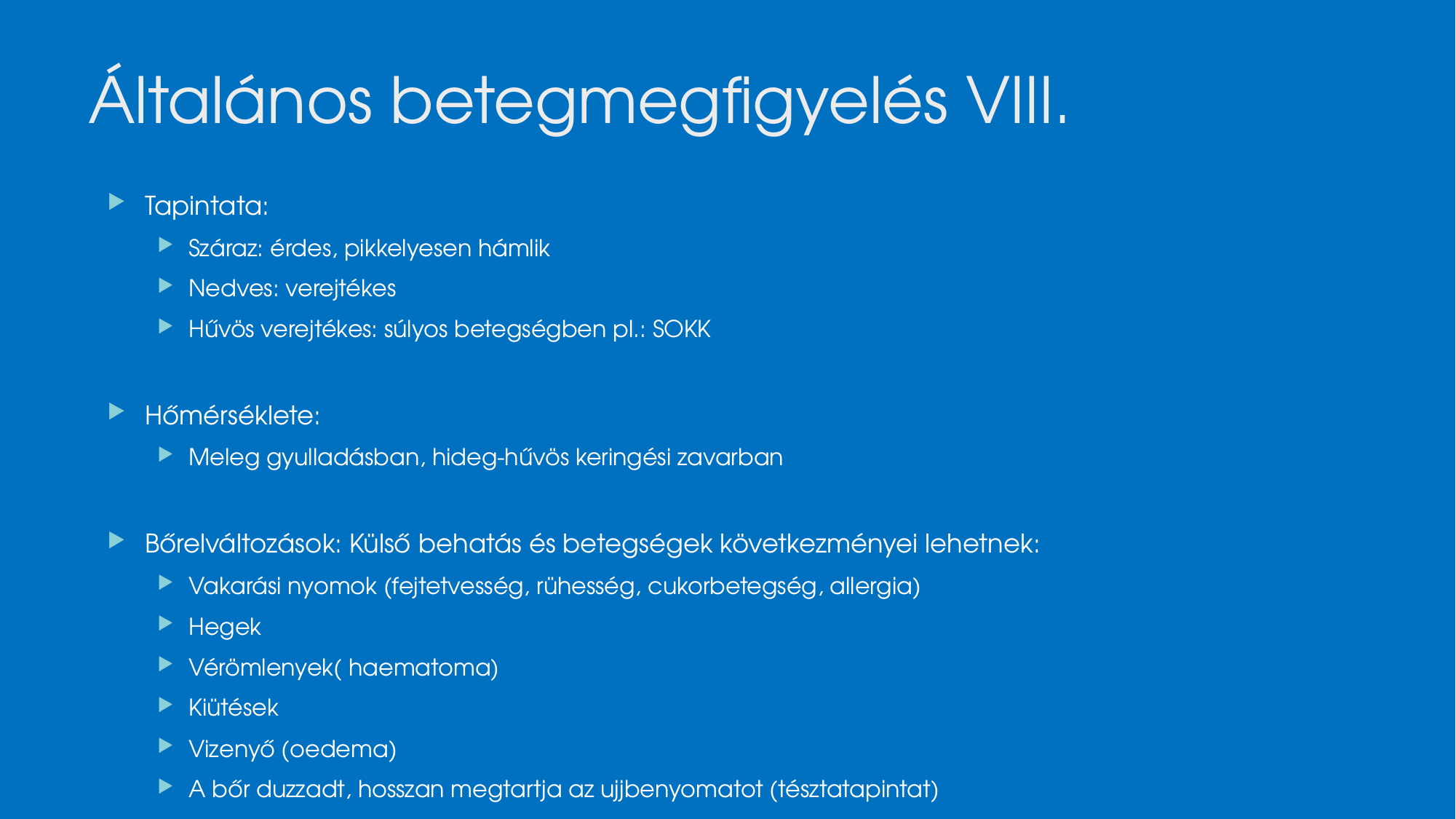

# Általános betegmegfigyelés VIII.
Tapintata:
Száraz: érdes, pikkelyesen hámlik
Nedves: verejtékes
Hűvös verejtékes: súlyos betegségben pl.: SOKK

Hőmérséklete:
Meleg gyulladásban, hideg-hűvös keringési zavarban

Bőrelváltozások: Külső behatás és betegségek következményei lehetnek:
Vakarási nyomok (fejtetvesség, rühesség, cukorbetegség, allergia)
Hegek
Vérömlenyek( haematoma)
Kiütések
Vizenyő (oedema)
A bőr duzzadt, hosszan megtartja az ujjbenyomatot (tésztatapintat)